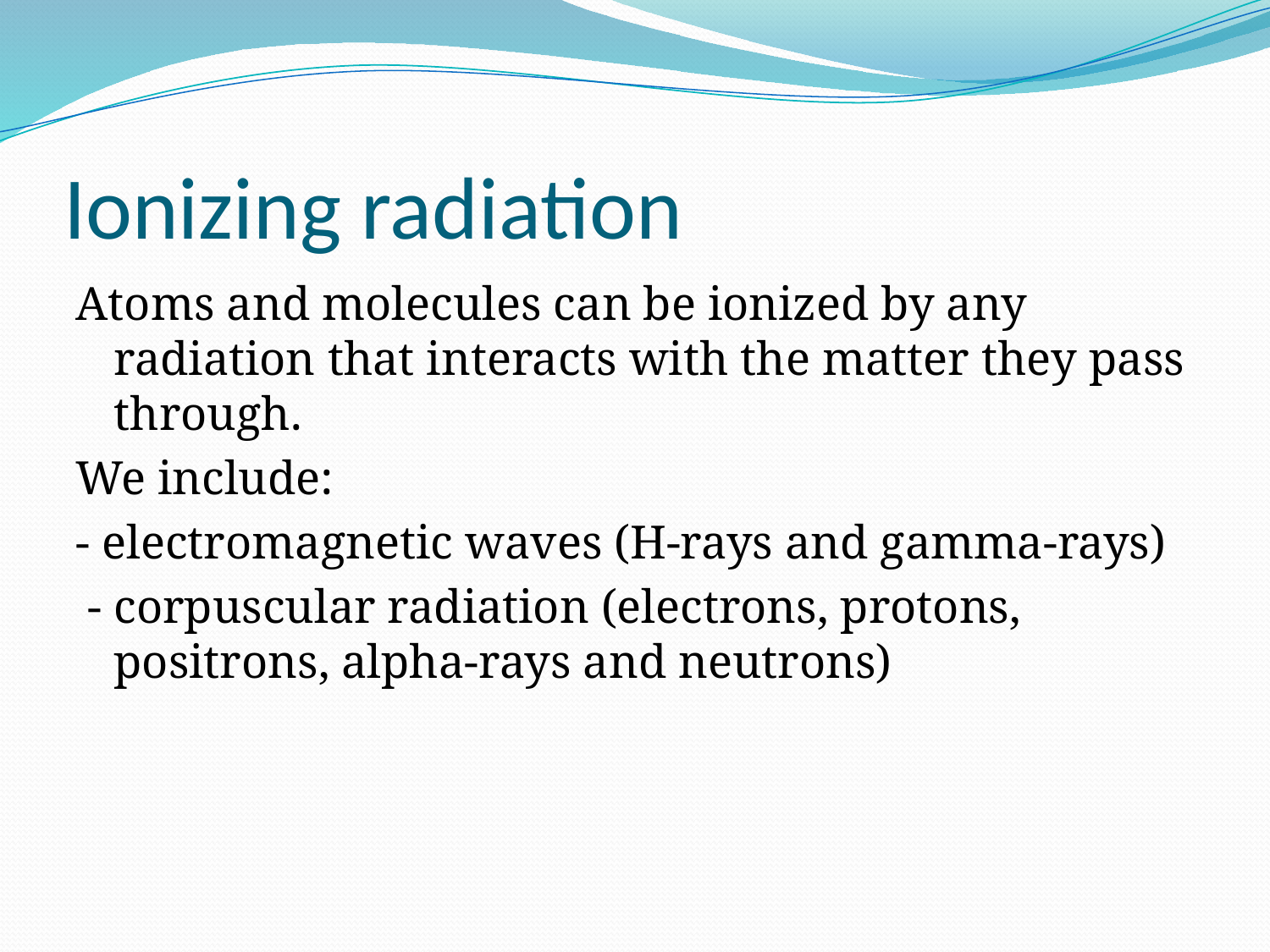

# Ionizing radiation
Atoms and molecules can be ionized by any radiation that interacts with the matter they pass through.
We include:
- electromagnetic waves (H-rays and gamma-rays)
 - corpuscular radiation (electrons, protons, positrons, alpha-rays and neutrons)